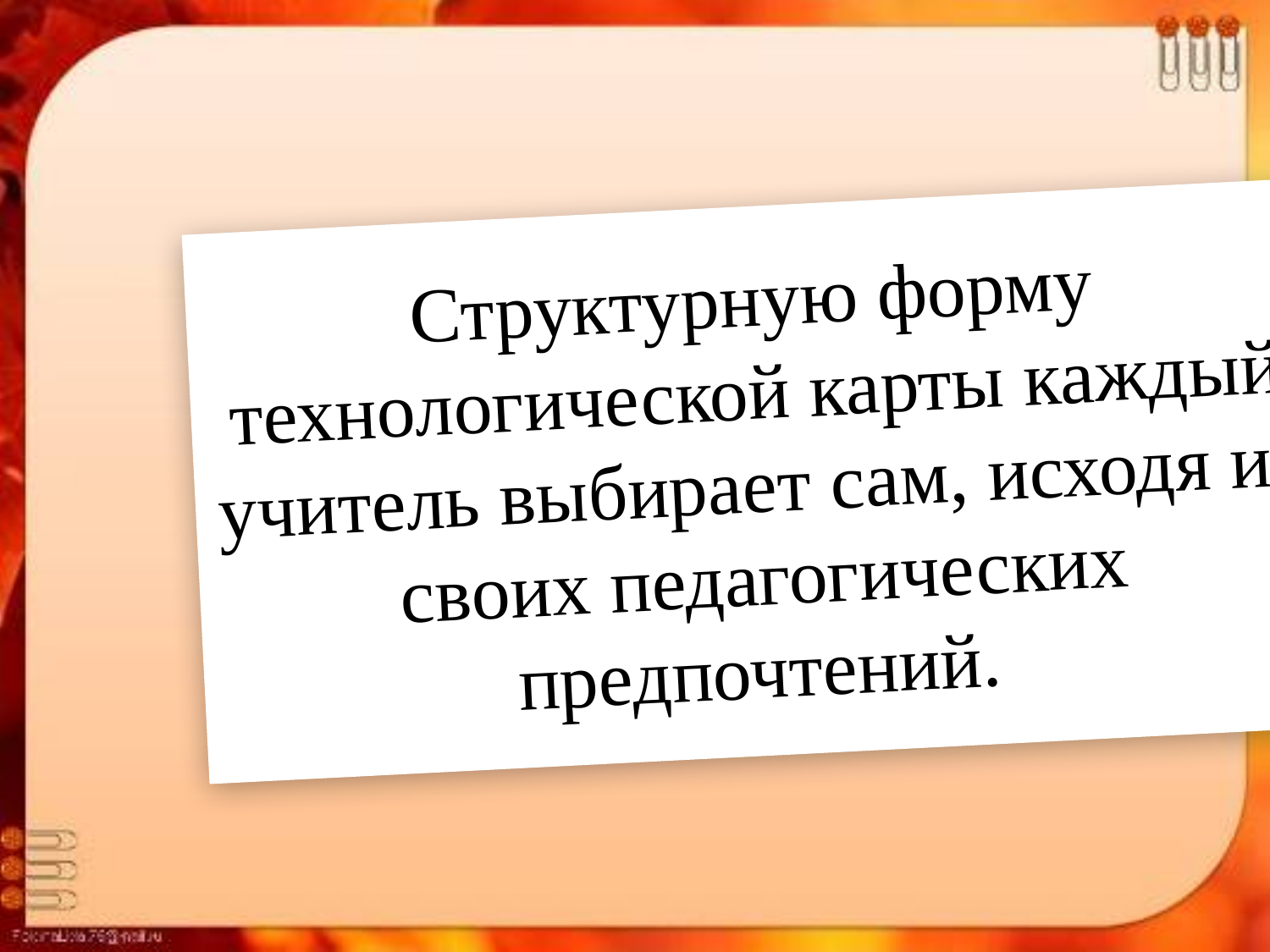

Структурную форму технологической карты каждый учитель выбирает сам, исходя из своих педагогических предпочтений.